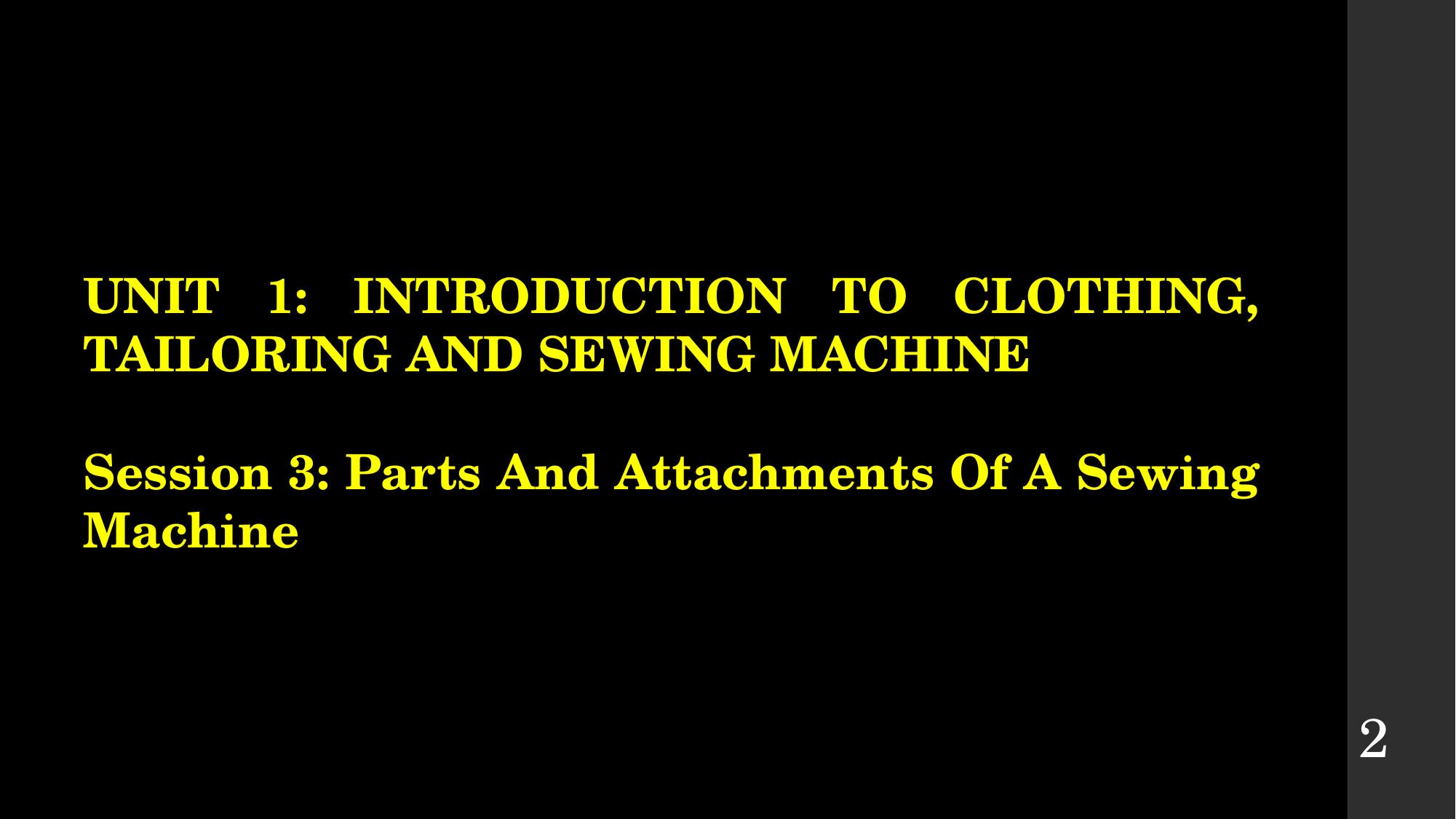

UNIT 1: INTRODUCTION TO CLOTHING, TAILORING AND SEWING MACHINE

Session 3: Parts And Attachments Of A Sewing Machine
2